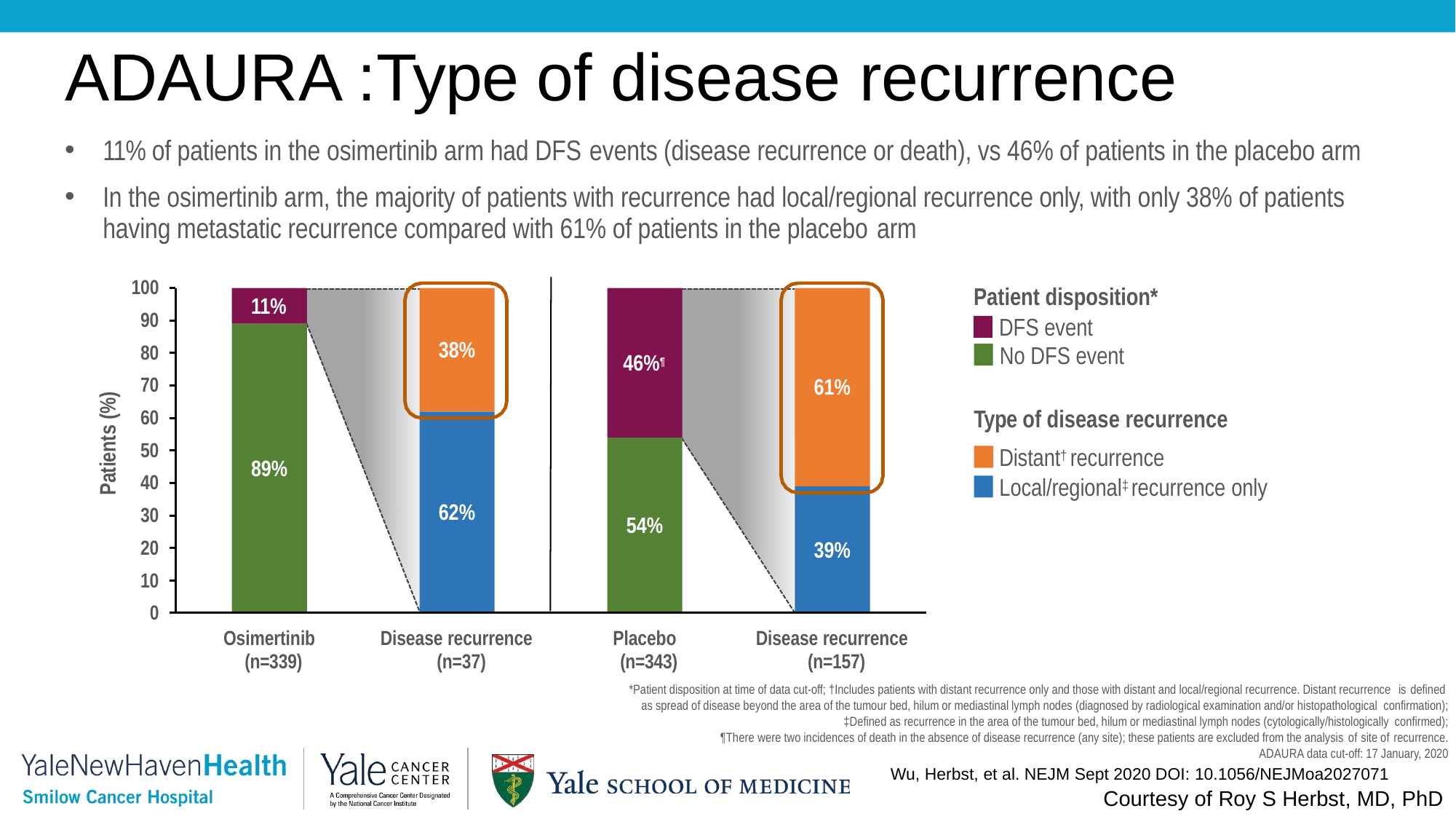

ADAURA :Type of disease recurrence
11% of patients in the osimertinib arm had DFS events (disease recurrence or death), vs 46% of patients in the placebo arm
In the osimertinib arm, the majority of patients with recurrence had local/regional recurrence only, with only 38% of patients  having metastatic recurrence compared with 61% of patients in the placebo arm
100
90
80
70
60
50
40
30
20
10
0

Patient disposition*
DFS event
No DFS event

11%

38%
46%¶
61%
Patients (%)
Type of disease recurrence
Distant† recurrence
Local/regional‡ recurrence only

89%

62%
54%
39%
Osimertinib  (n=339)
Disease recurrence  (n=37)
Placebo  (n=343)
Disease recurrence  (n=157)
*Patient disposition at time of data cut-off; †Includes patients with distant recurrence only and those with distant and local/regional recurrence. Distant recurrence is defined  as spread of disease beyond the area of the tumour bed, hilum or mediastinal lymph nodes (diagnosed by radiological examination and/or histopathological confirmation);
‡Defined as recurrence in the area of the tumour bed, hilum or mediastinal lymph nodes (cytologically/histologically confirmed);
¶There were two incidences of death in the absence of disease recurrence (any site); these patients are excluded from the analysis of site of recurrence.
ADAURA data cut-off: 17 January, 2020
Wu, Herbst, et al. NEJM Sept 2020 DOI: 10.1056/NEJMoa2027071
Courtesy of Roy S Herbst, MD, PhD